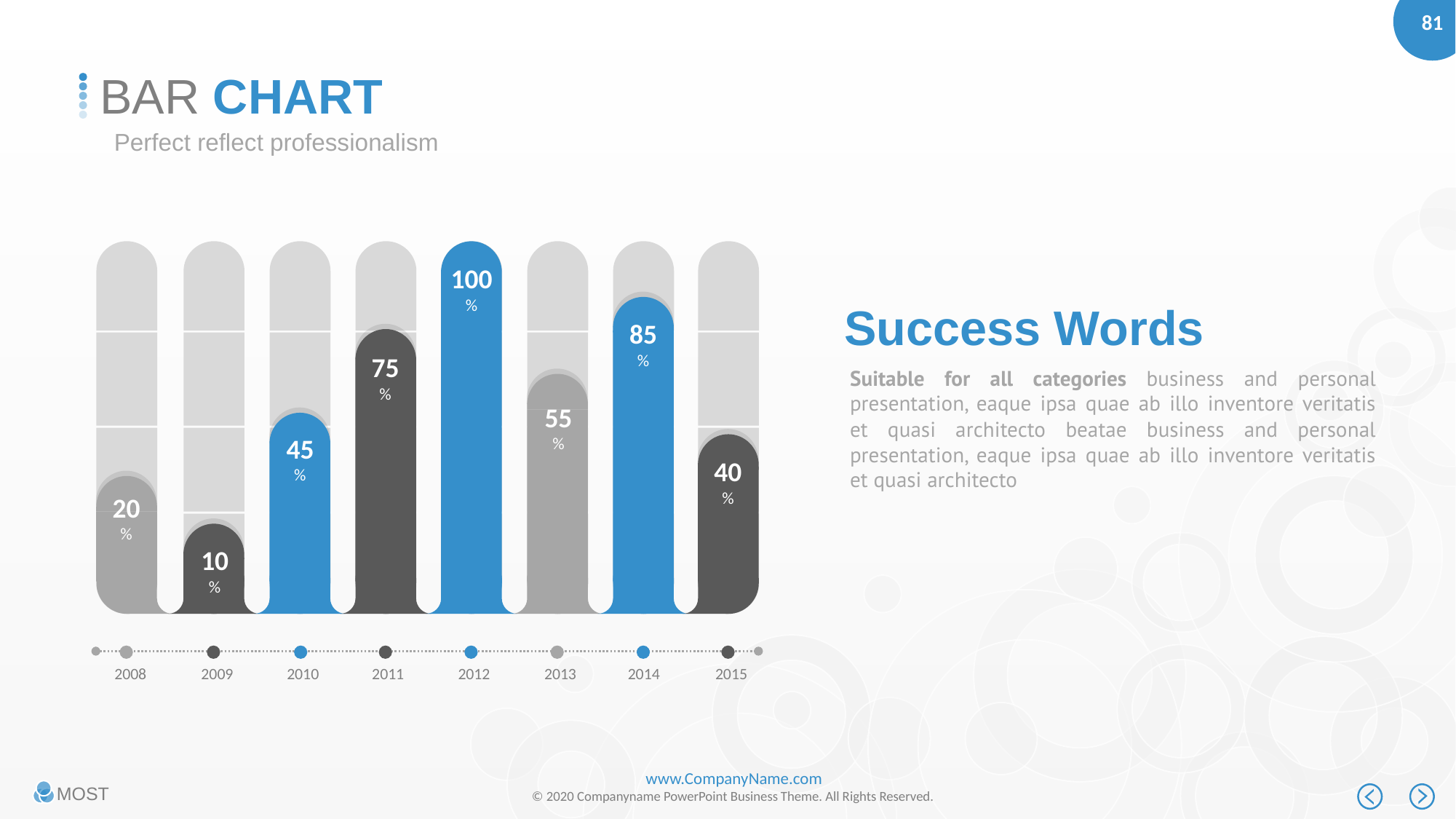

BAR CHART
Perfect reflect professionalism

100
%

Success Words

85
%

75
%
Suitable for all categories business and personal presentation, eaque ipsa quae ab illo inventore veritatis et quasi architecto beatae business and personal presentation, eaque ipsa quae ab illo inventore veritatis et quasi architecto

55
%

45
%

40
%

20
%

10
%

2008
2009
2011
2012
2013
2014
2015
2010